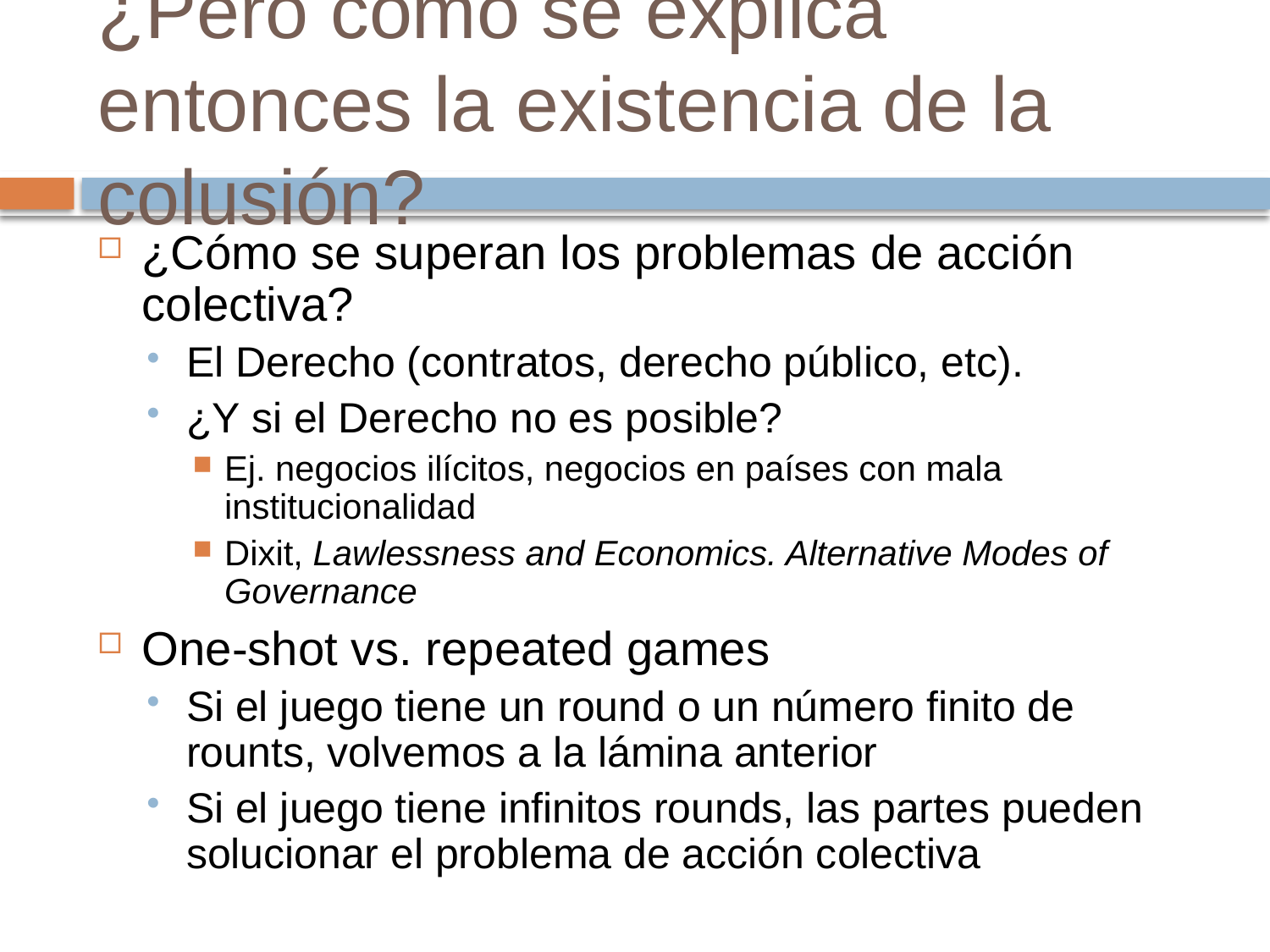

# ¿Pero cómo se explica entonces la existencia de la colusión?
¿Cómo se superan los problemas de acción colectiva?
El Derecho (contratos, derecho público, etc).
¿Y si el Derecho no es posible?
Ej. negocios ilícitos, negocios en países con mala institucionalidad
Dixit, Lawlessness and Economics. Alternative Modes of Governance
One-shot vs. repeated games
Si el juego tiene un round o un número finito de rounts, volvemos a la lámina anterior
Si el juego tiene infinitos rounds, las partes pueden solucionar el problema de acción colectiva